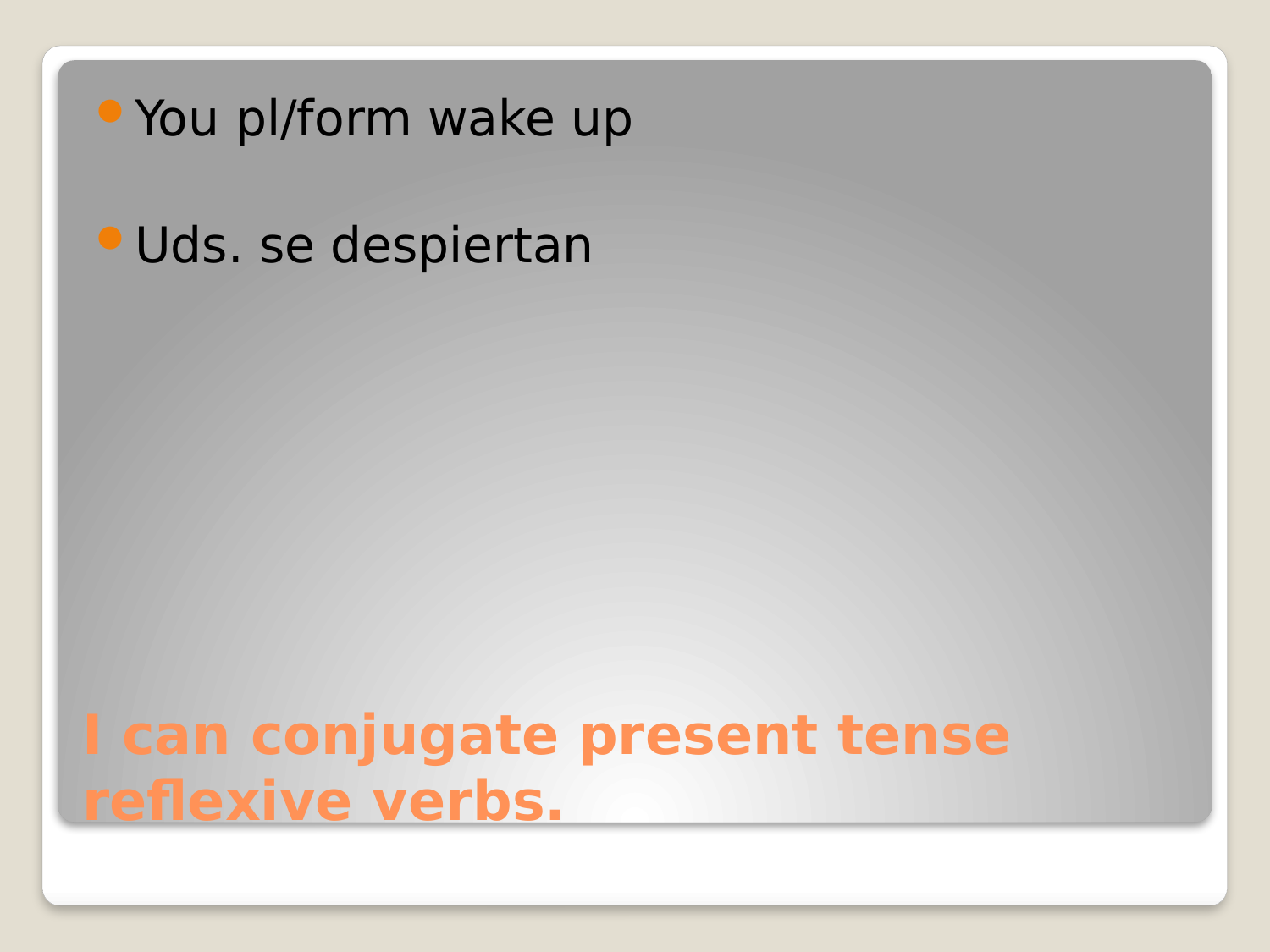

You pl/form wake up

Uds. se despiertan
# I can conjugate present tense reflexive verbs.